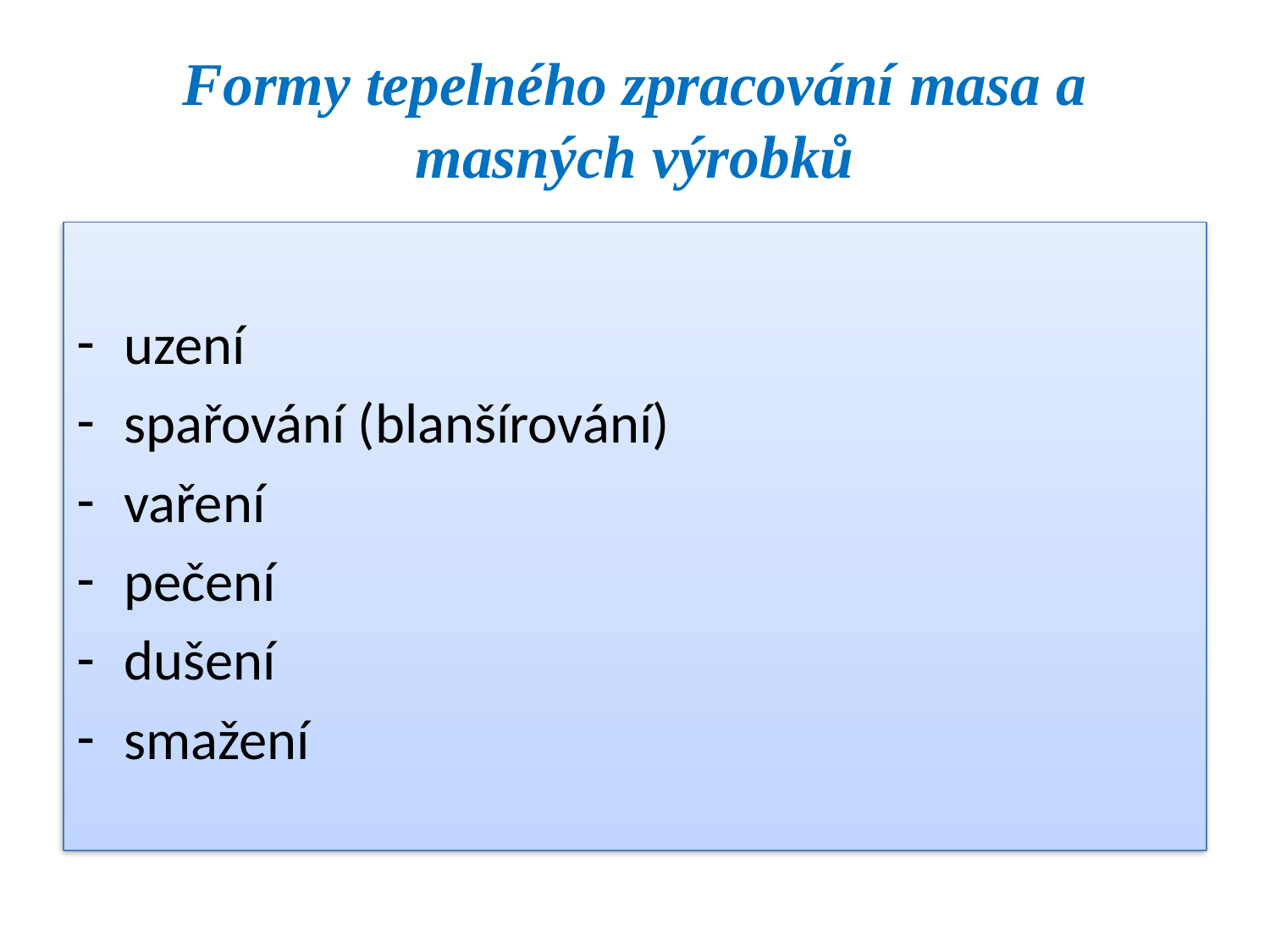

# Formy tepelného zpracování masa a masných výrobků

uzení
spařování (blanšírování)
vaření
pečení
dušení
smažení